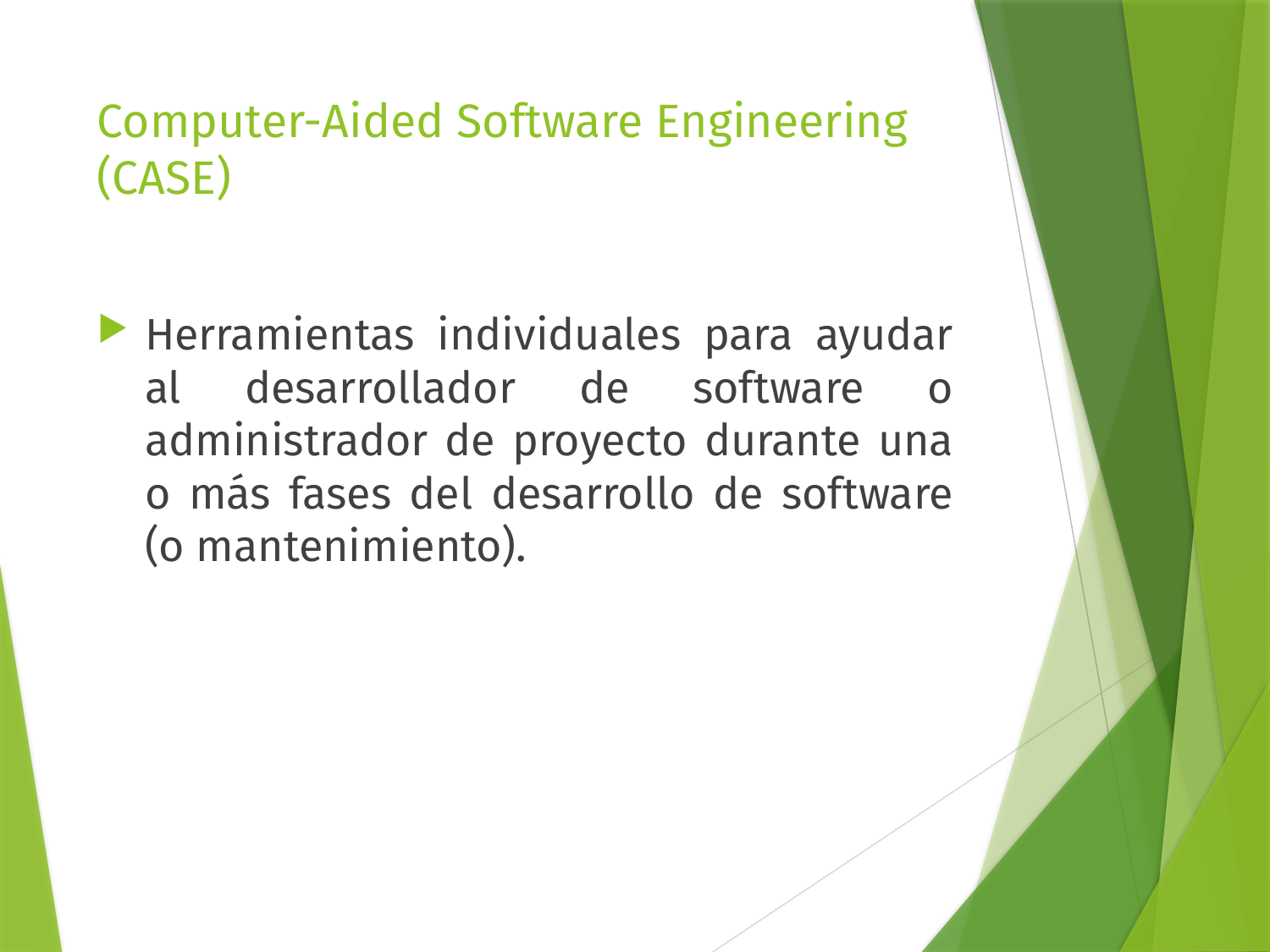

# Computer-Aided Software Engineering (CASE)
Herramientas individuales para ayudar al desarrollador de software o administrador de proyecto durante una o más fases del desarrollo de software (o mantenimiento).